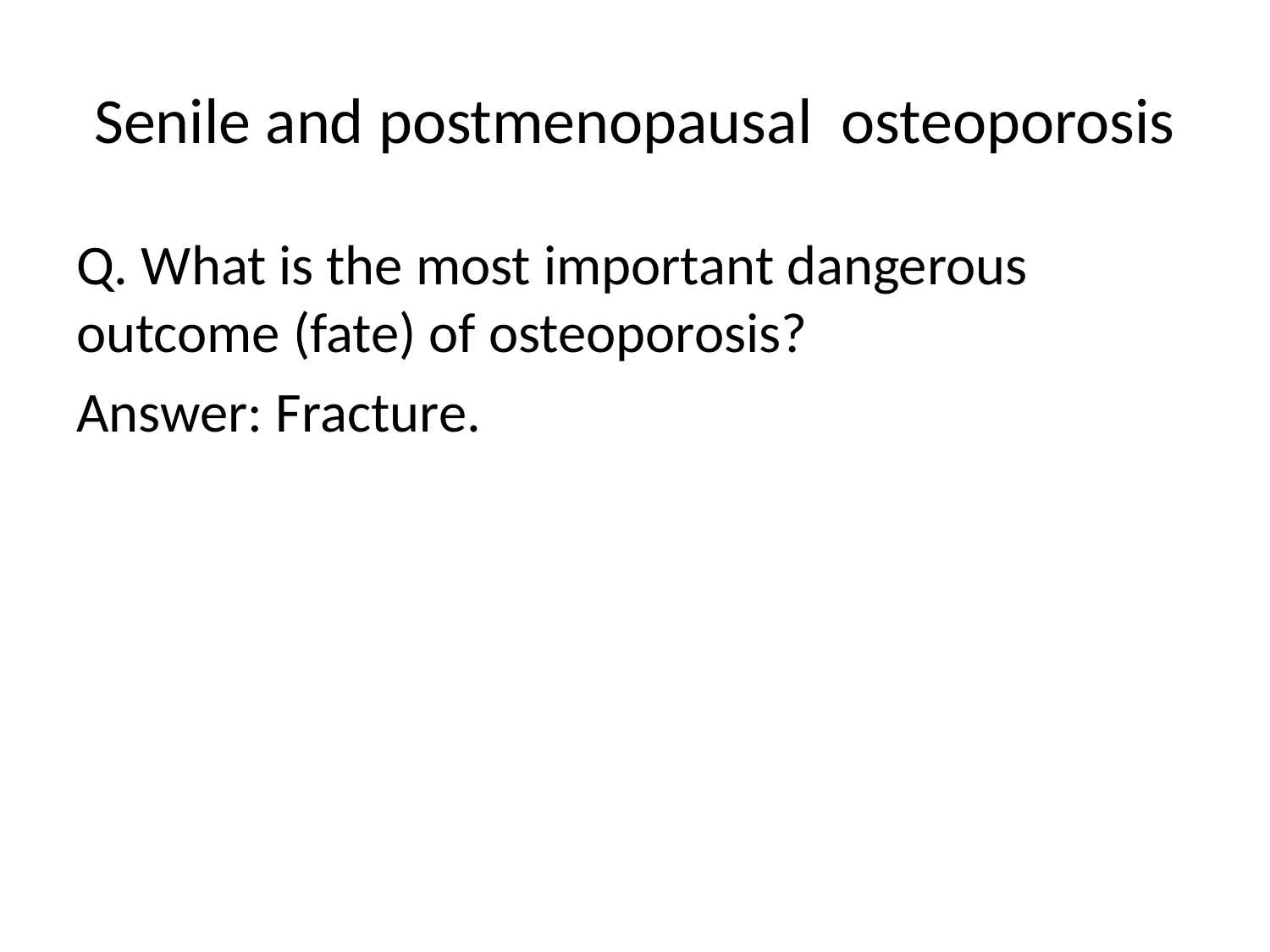

# Senile and postmenopausal  osteoporosis
Q. What is the most important dangerous outcome (fate) of osteoporosis?
Answer: Fracture.